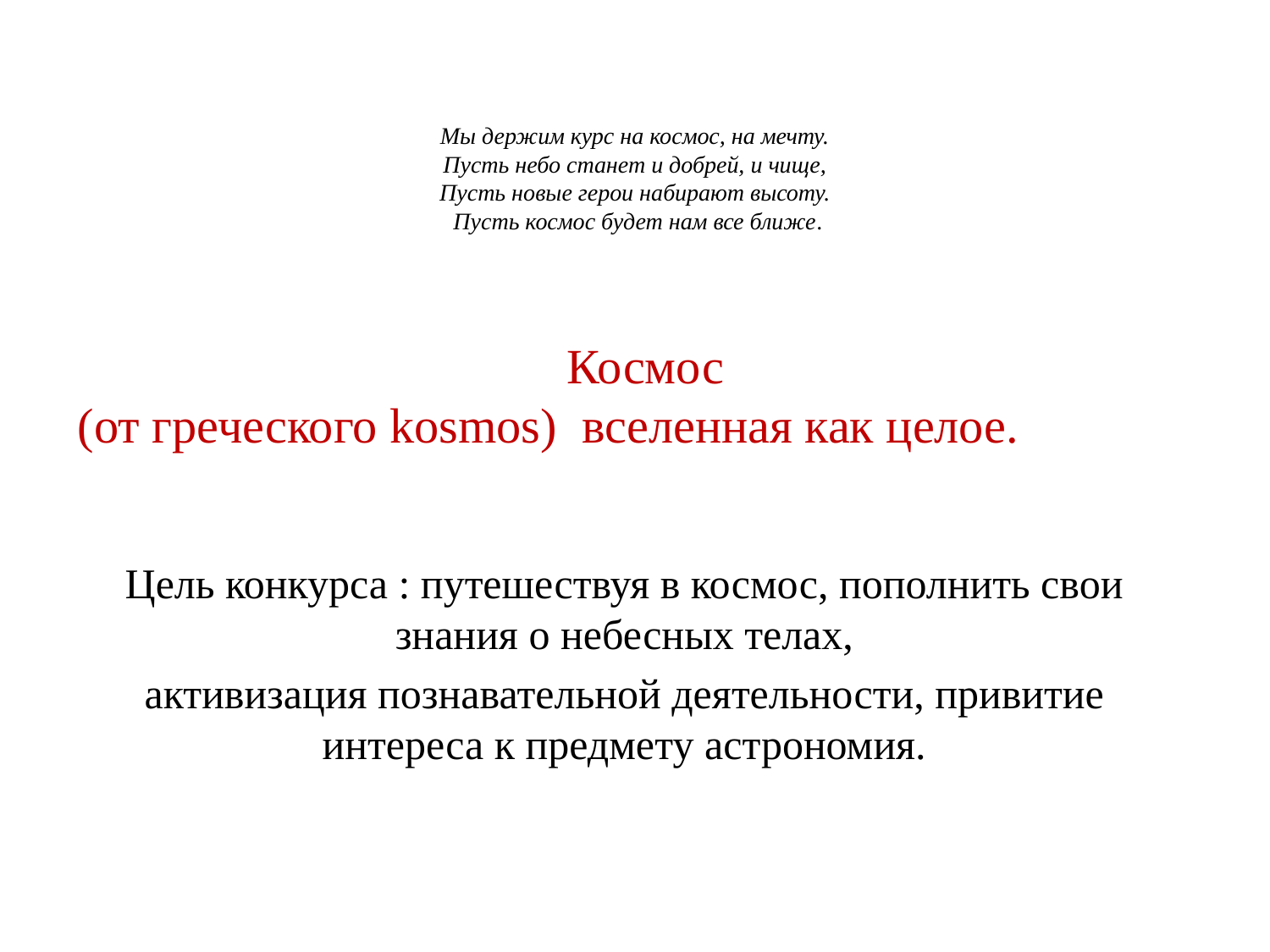

# Мы держим курс на космос, на мечту. Пусть небо станет и добрей, и чище, Пусть новые герои набирают высоту. Пусть космос будет нам все ближе.
Космос
 (от греческого kosmos)  вселенная как целое.

Цель конкурса : путешествуя в космос, пополнить свои знания о небесных телах,
активизация познавательной деятельности, привитие интереса к предмету астрономия.